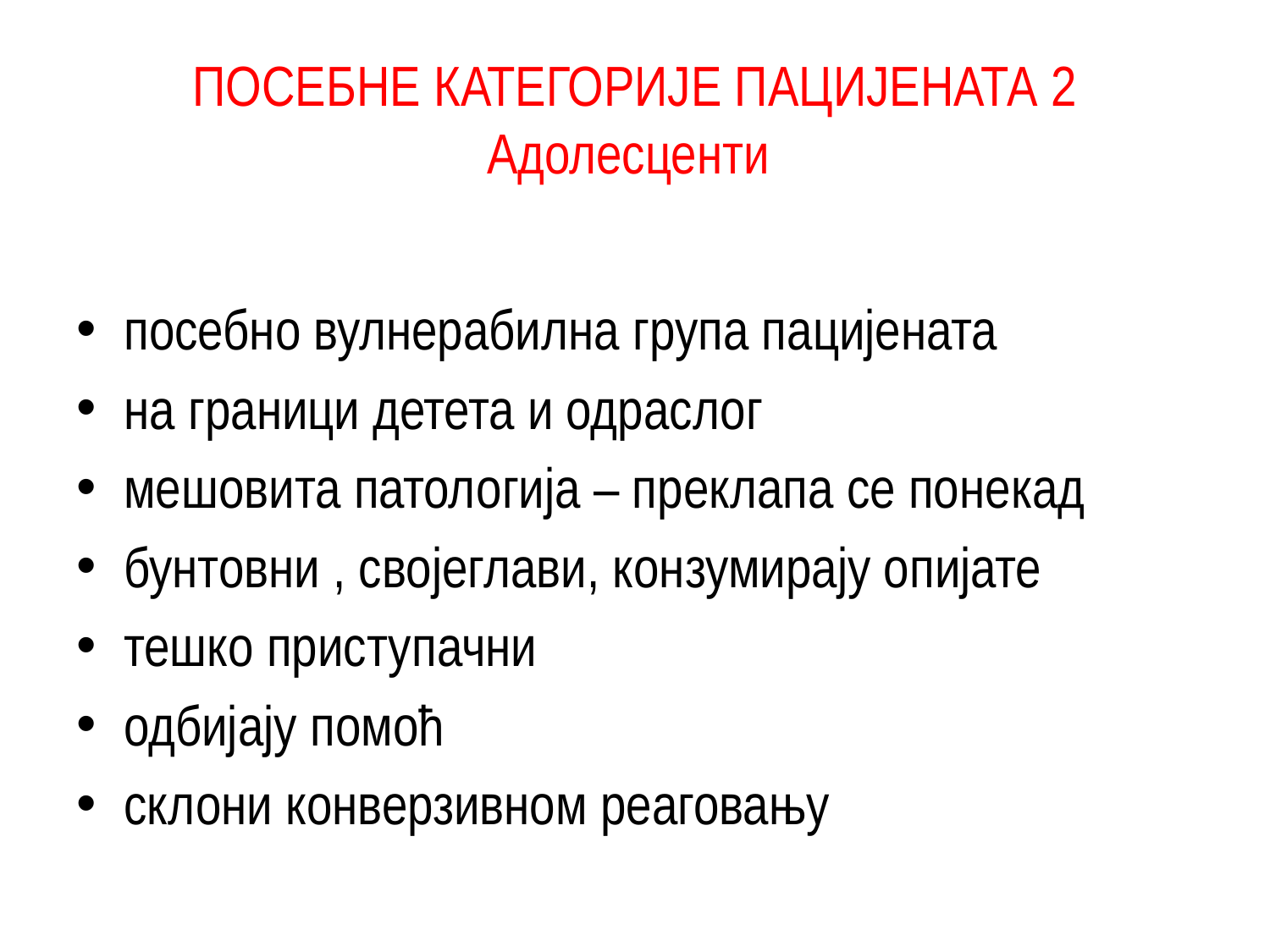

# ПОСЕБНЕ КАТЕГОРИЈЕ ПАЦИЈЕНАТА 2 Адолесценти
посебно вулнерабилна група пацијената
на граници детета и одраслог
мешовита патологија – преклапа се понекад
бунтовни , својеглави, конзумирају опијате
тешко приступачни
одбијају помоћ
склони конверзивном реаговању